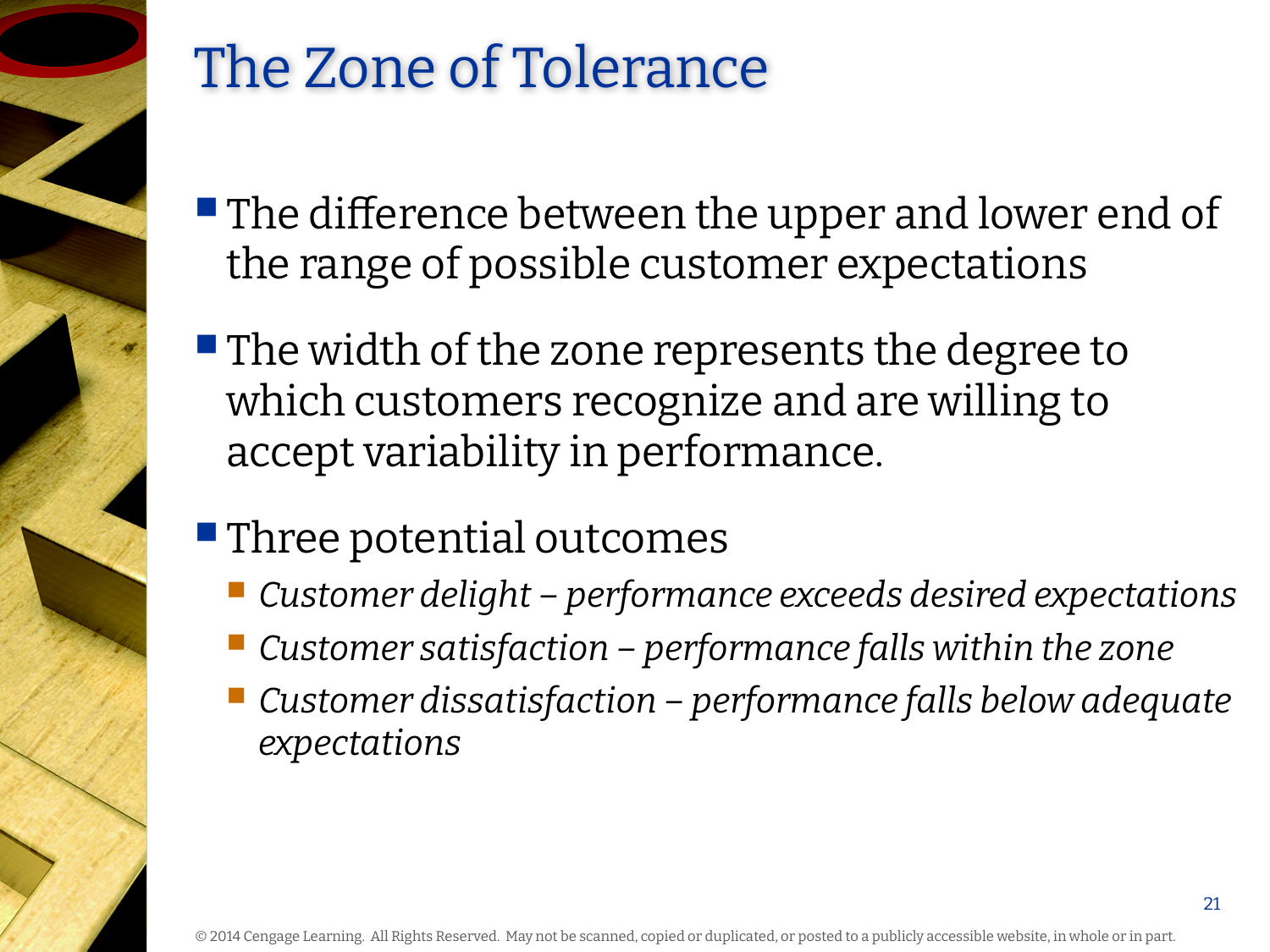

# The Zone of Tolerance
The difference between the upper and lower end of the range of possible customer expectations
The width of the zone represents the degree to which customers recognize and are willing to accept variability in performance.
Three potential outcomes
Customer delight – performance exceeds desired expectations
Customer satisfaction – performance falls within the zone
Customer dissatisfaction – performance falls below adequate expectations
21